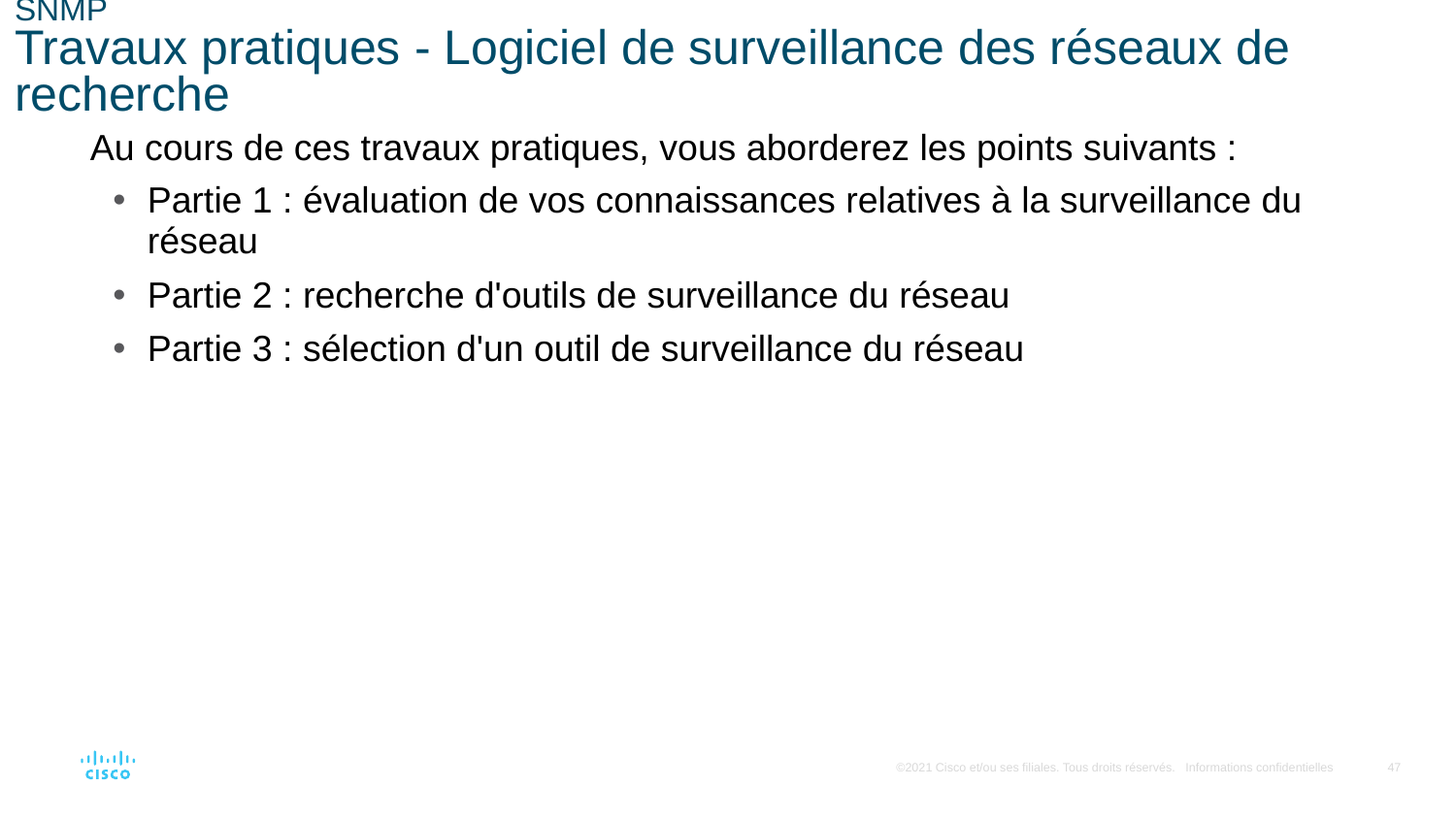

# SNMP Travaux pratiques - Logiciel de surveillance des réseaux de recherche
Au cours de ces travaux pratiques, vous aborderez les points suivants :
Partie 1 : évaluation de vos connaissances relatives à la surveillance du réseau
Partie 2 : recherche d'outils de surveillance du réseau
Partie 3 : sélection d'un outil de surveillance du réseau